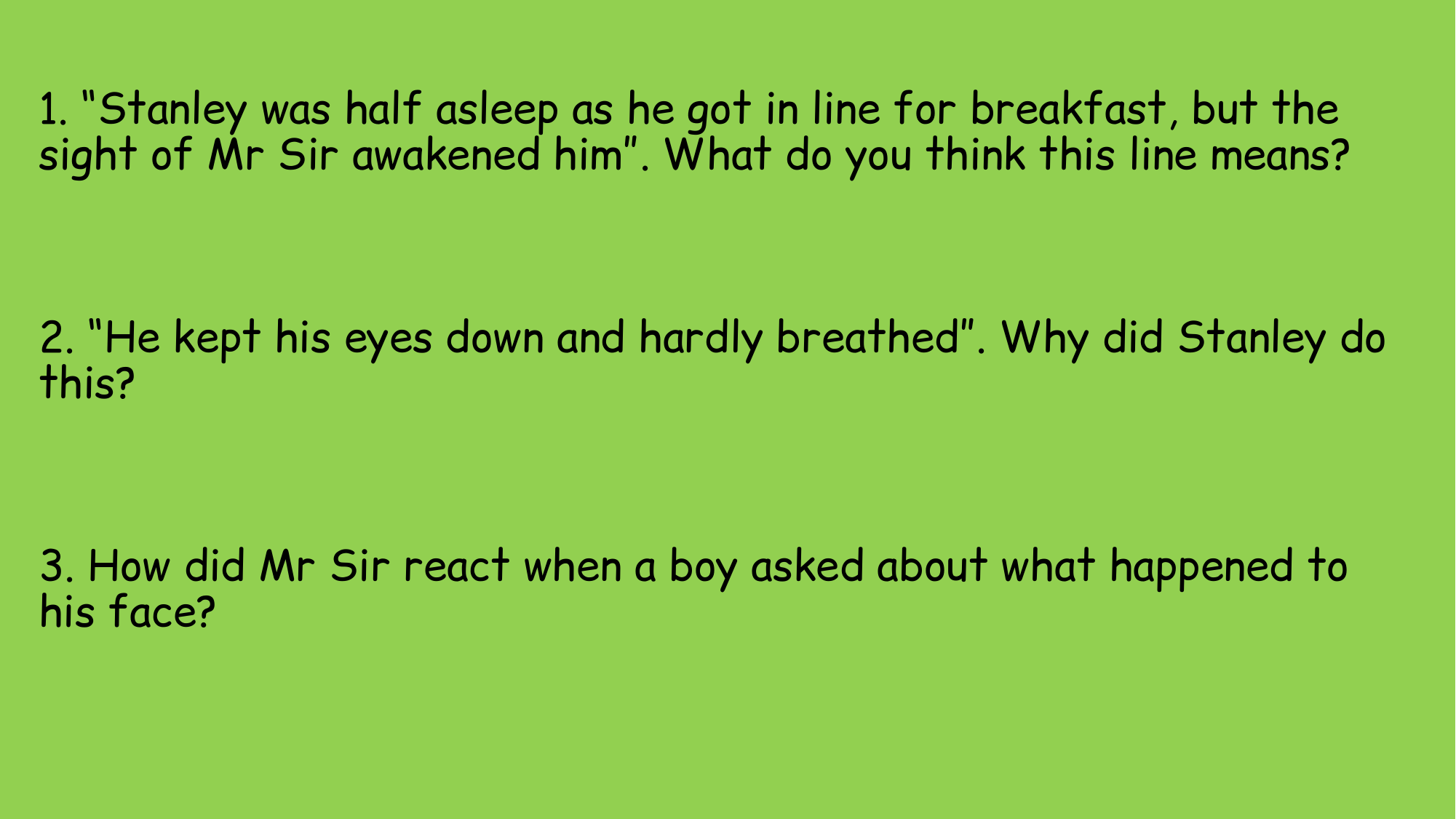

1. “Stanley was half asleep as he got in line for breakfast, but the sight of Mr Sir awakened him”. What do you think this line means?

2. “He kept his eyes down and hardly breathed”. Why did Stanley do this?

3. How did Mr Sir react when a boy asked about what happened to his face?